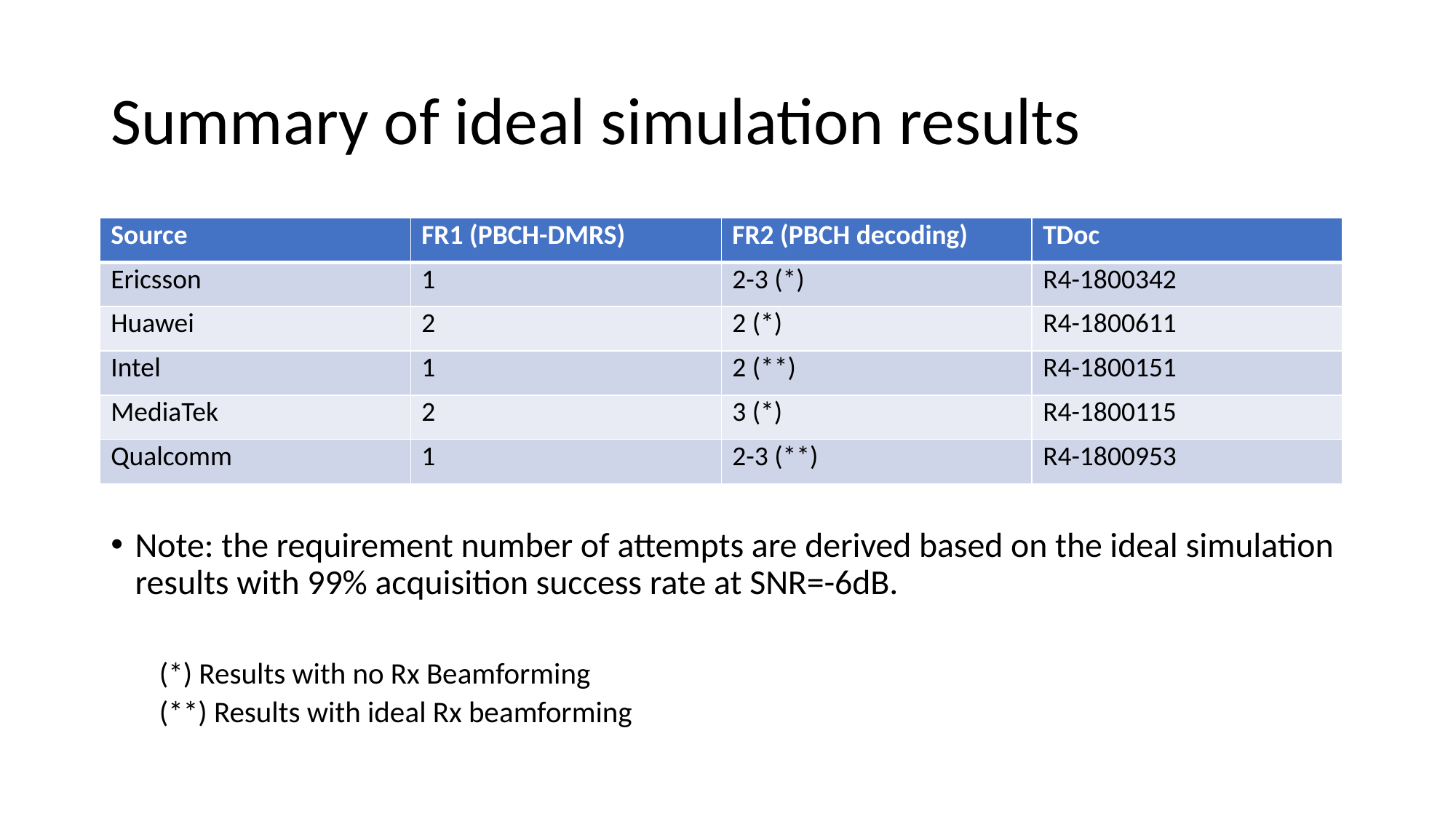

# Summary of ideal simulation results
| Source | FR1 (PBCH-DMRS) | FR2 (PBCH decoding) | TDoc |
| --- | --- | --- | --- |
| Ericsson | 1 | 2-3 (\*) | R4-1800342 |
| Huawei | 2 | 2 (\*) | R4-1800611 |
| Intel | 1 | 2 (\*\*) | R4-1800151 |
| MediaTek | 2 | 3 (\*) | R4-1800115 |
| Qualcomm | 1 | 2-3 (\*\*) | R4-1800953 |

Note: the requirement number of attempts are derived based on the ideal simulation results with 99% acquisition success rate at SNR=-6dB.

(*) Results with no Rx Beamforming
(**) Results with ideal Rx beamforming